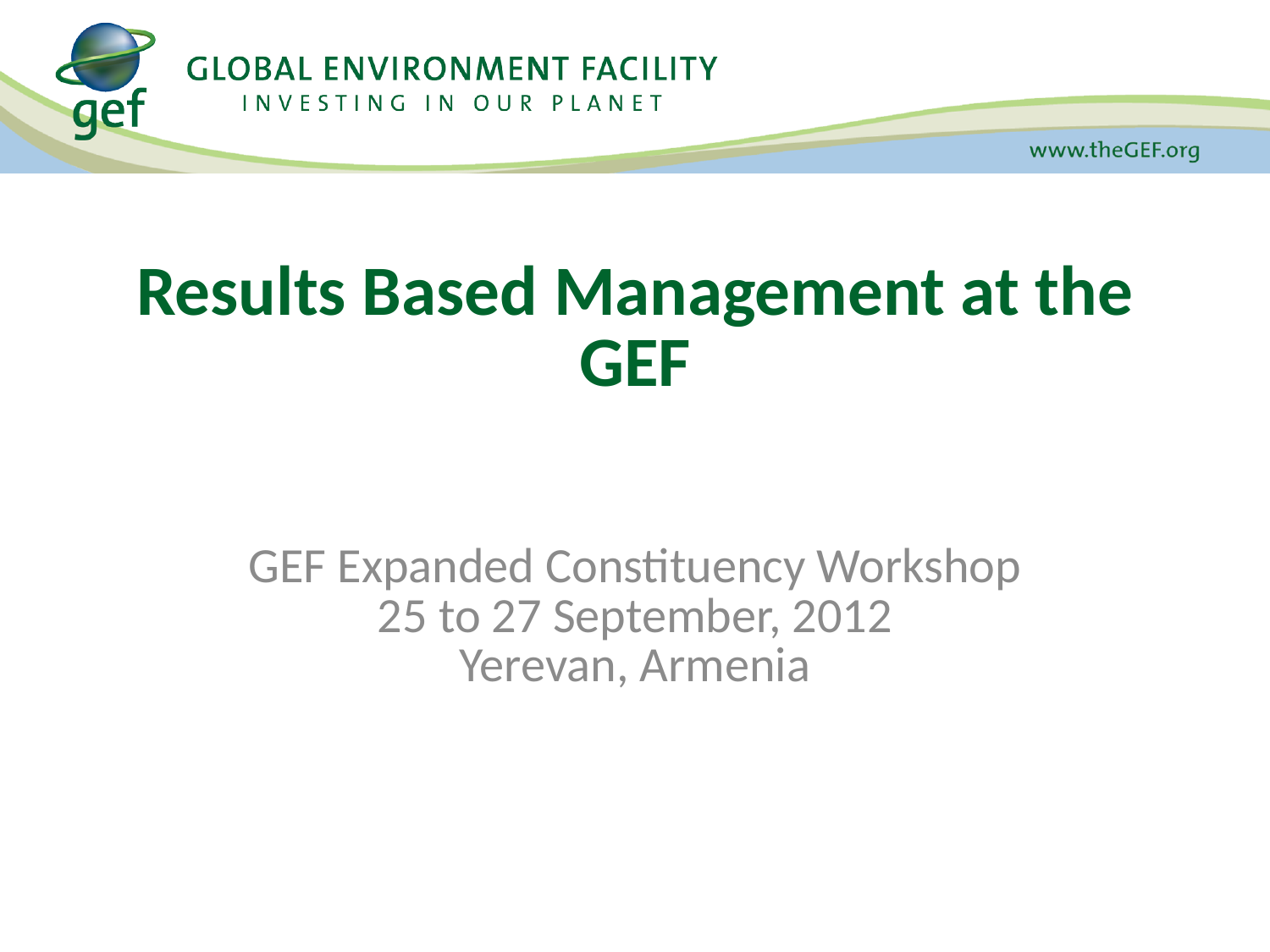

# Results Based Management at the GEF
GEF Expanded Constituency Workshop
25 to 27 September, 2012
Yerevan, Armenia